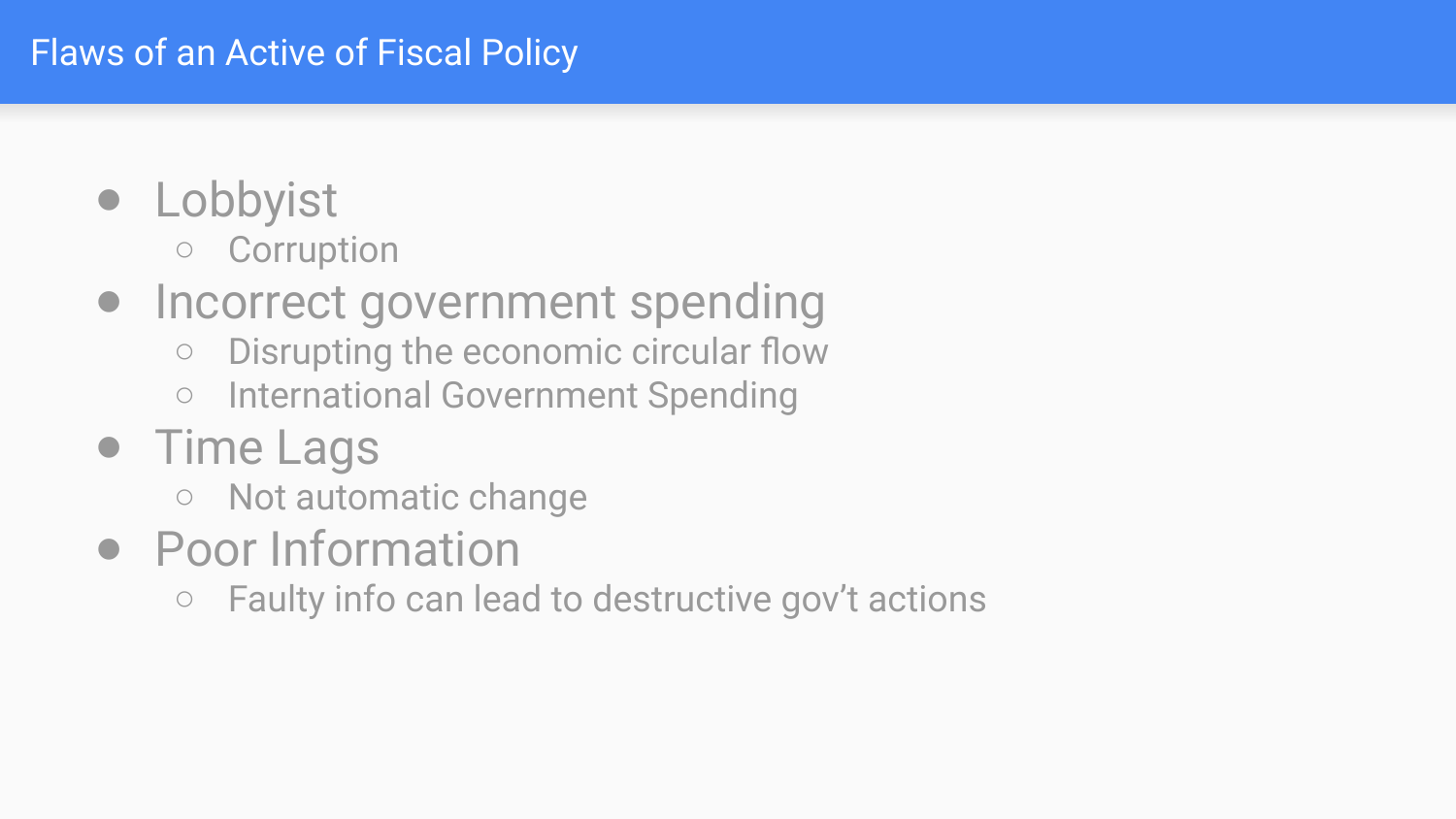

# Flaws of an Active of Fiscal Policy
Lobbyist
Corruption
Incorrect government spending
Disrupting the economic circular flow
International Government Spending
Time Lags
Not automatic change
Poor Information
Faulty info can lead to destructive gov’t actions